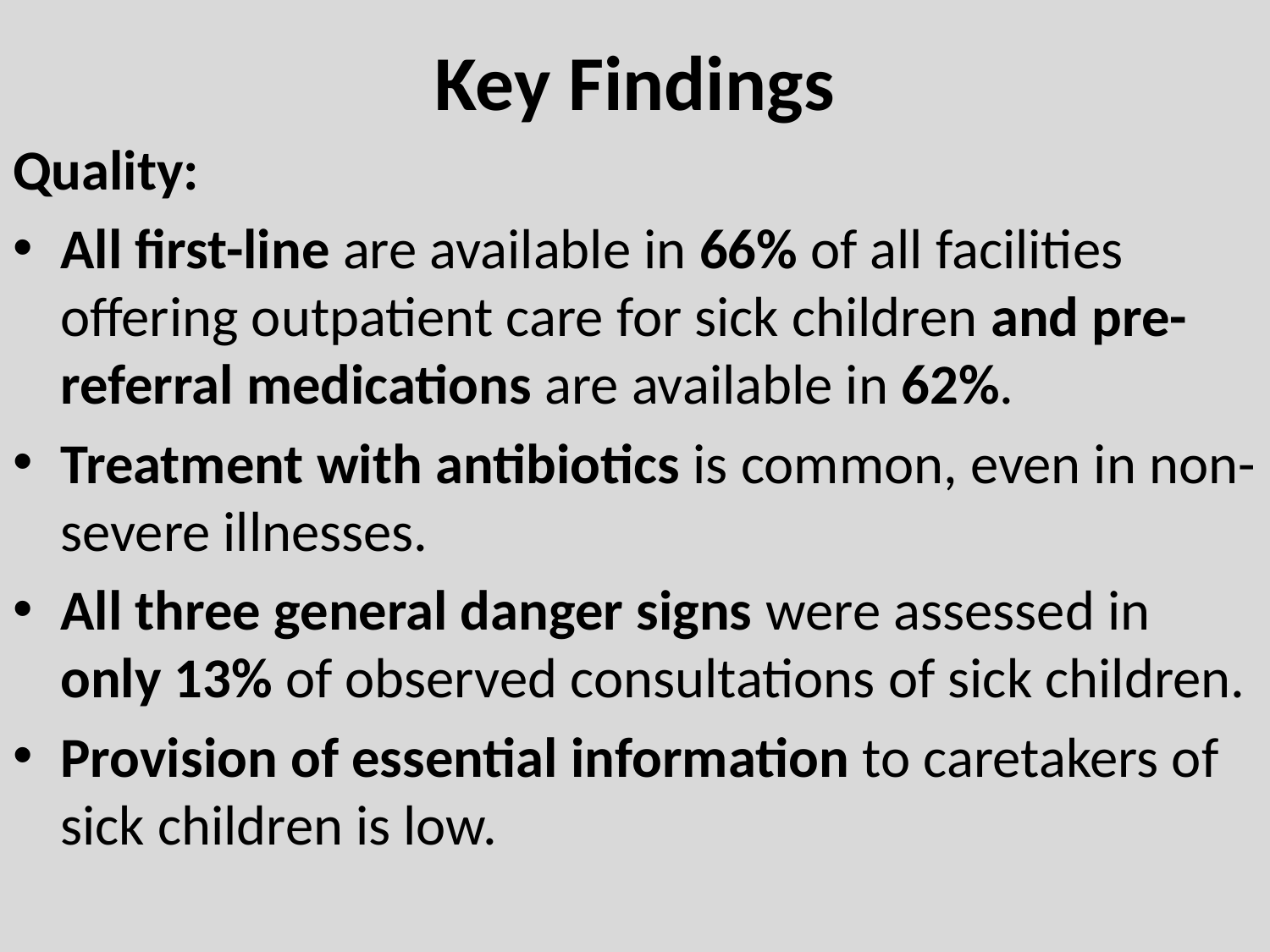

# Key Findings
Quality:
All first-line are available in 66% of all facilities offering outpatient care for sick children and pre-referral medications are available in 62%.
Treatment with antibiotics is common, even in non-severe illnesses.
All three general danger signs were assessed in only 13% of observed consultations of sick children.
Provision of essential information to caretakers of sick children is low.